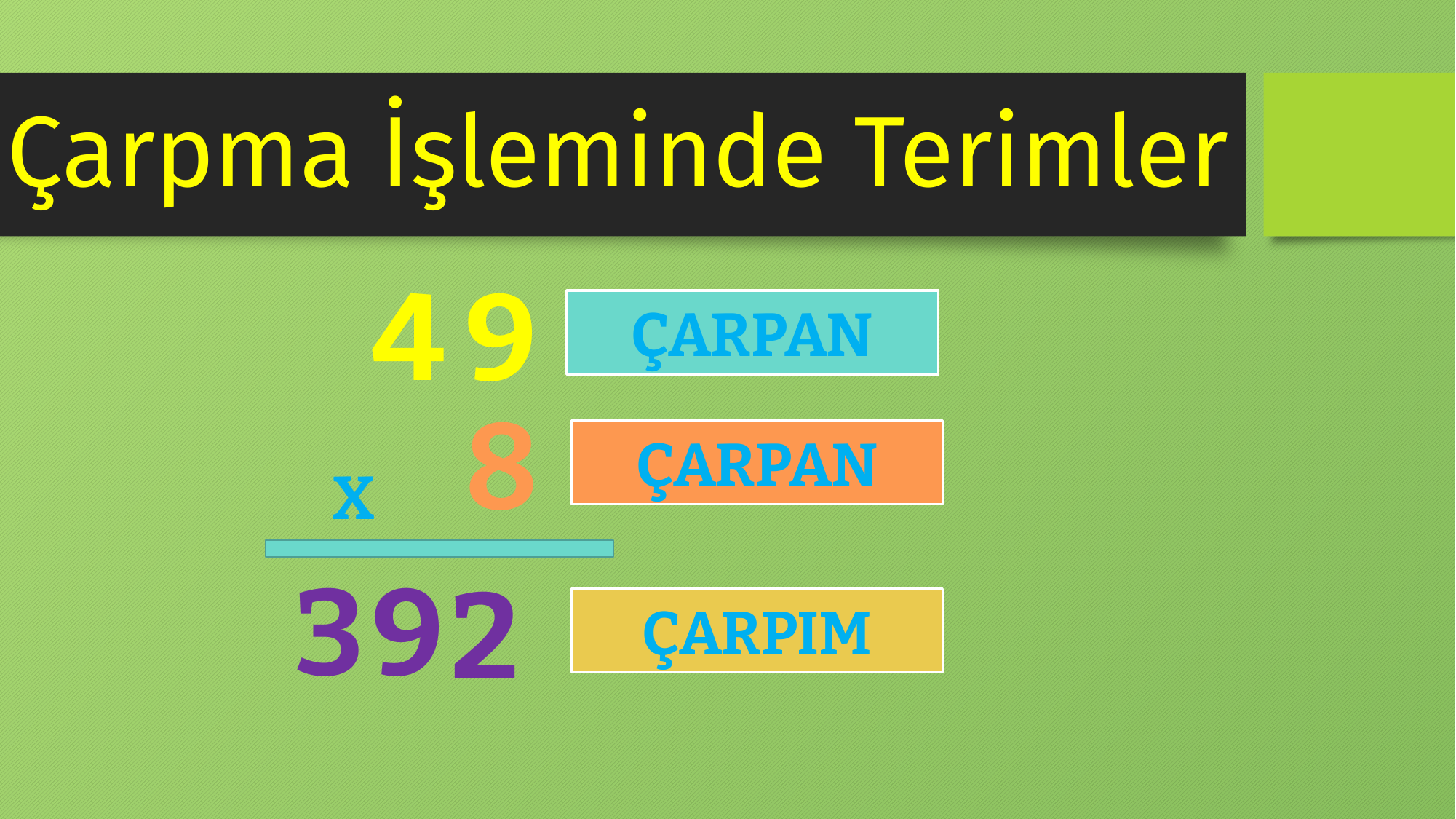

# Çarpma İşleminde Terimler
9
4
ÇARPAN
8
ÇARPAN
X

3
9
2
ÇARPIM